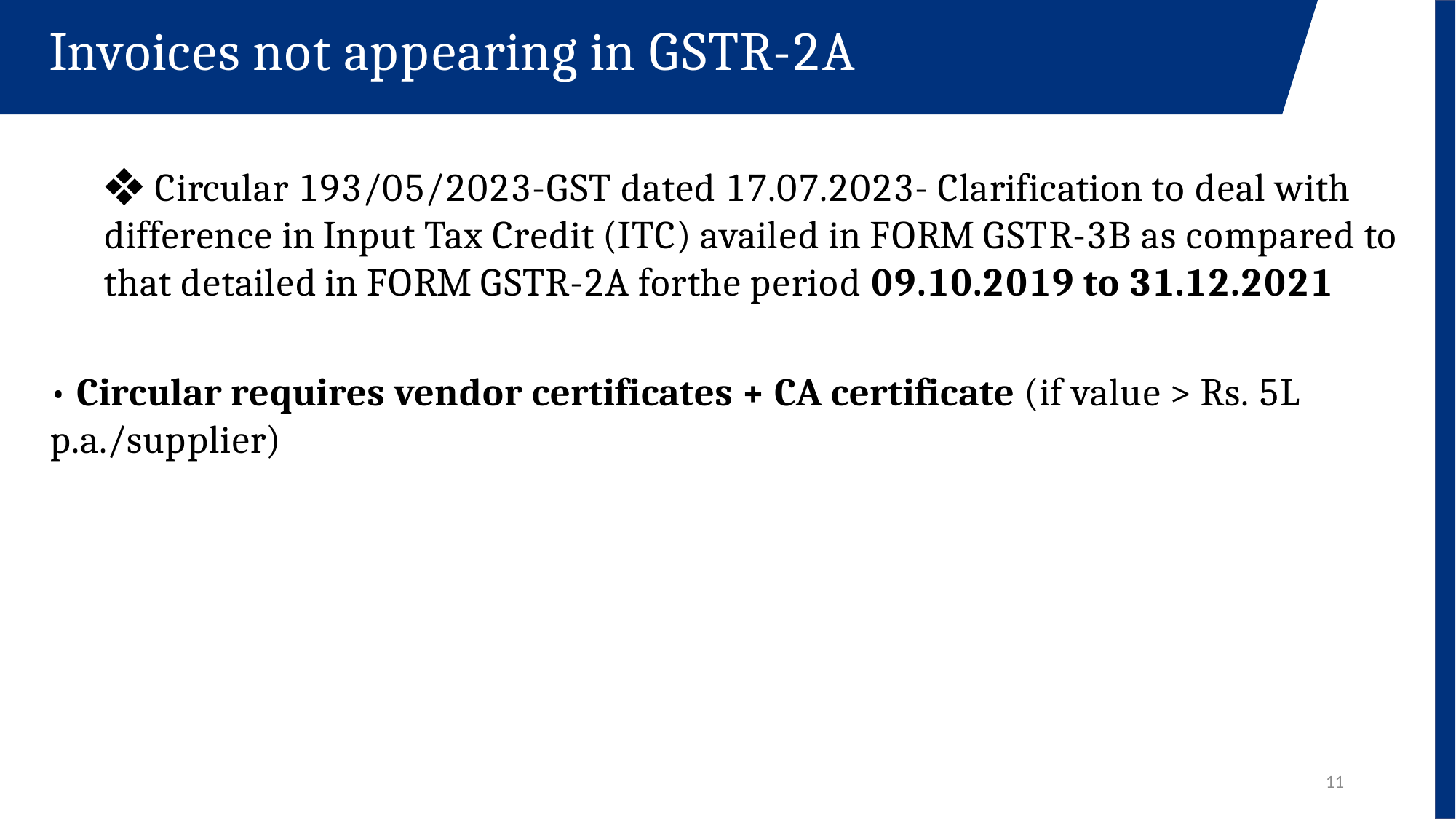

Invoices not appearing in GSTR-2A

❖ Circular 193/05/2023-GST dated 17.07.2023- Clarification to deal with difference in Input Tax Credit (ITC) availed in FORM GSTR-3B as compared to that detailed in FORM GSTR-2A forthe period 09.10.2019 to 31.12.2021
• Circular requires vendor certificates + CA certificate (if value > Rs. 5L p.a./supplier)
11